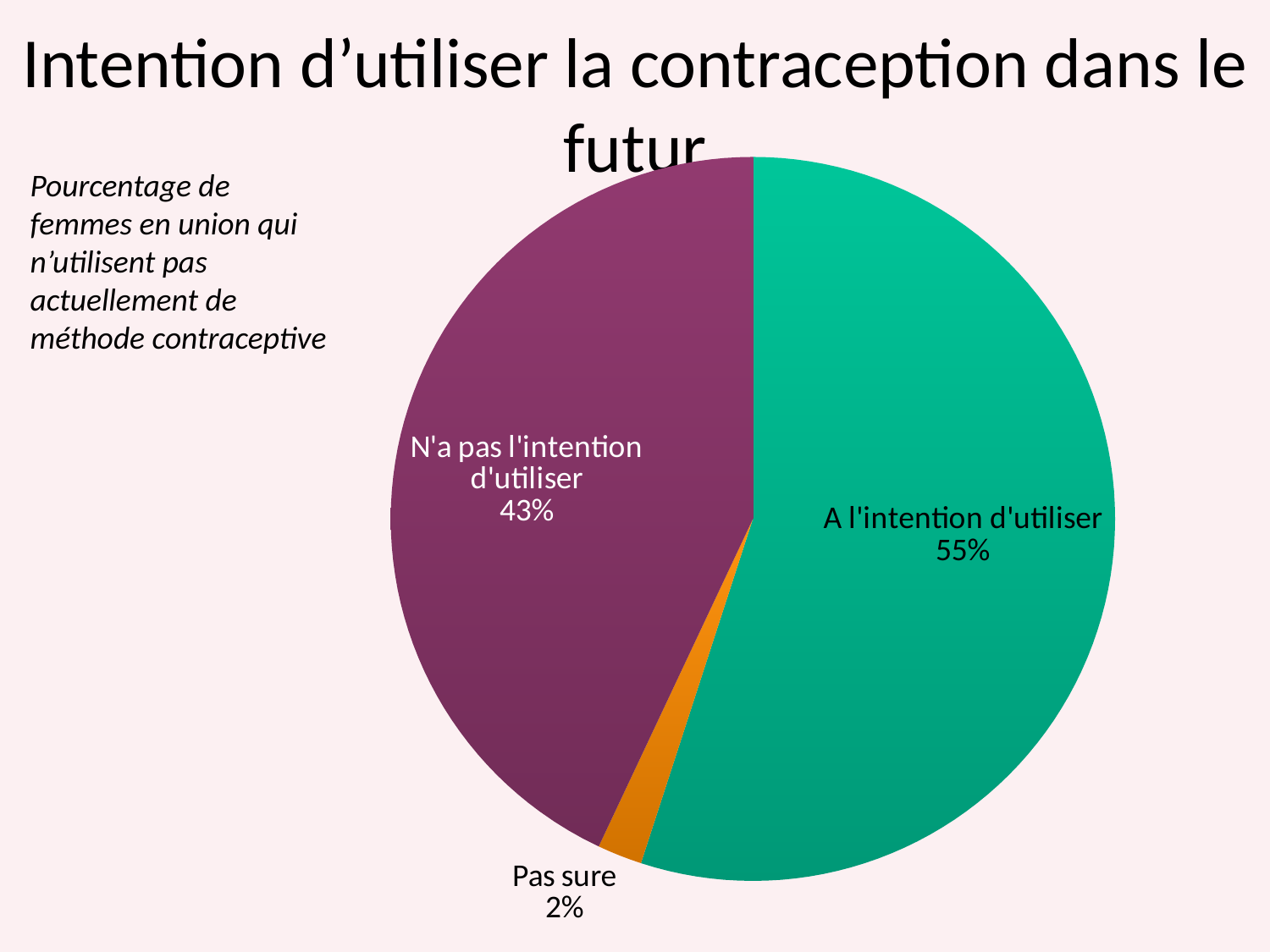

# Intention d’utiliser la contraception dans le futur

### Chart

| Category | Sales |
|---|---|
| A l'intention d'utiliser | 55.0 |
| Pas sure | 2.0 |
| N'a pas l'intention d'utiliser | 43.0 |
Pourcentage de femmes en union qui n’utilisent pas actuellement de méthode contraceptive